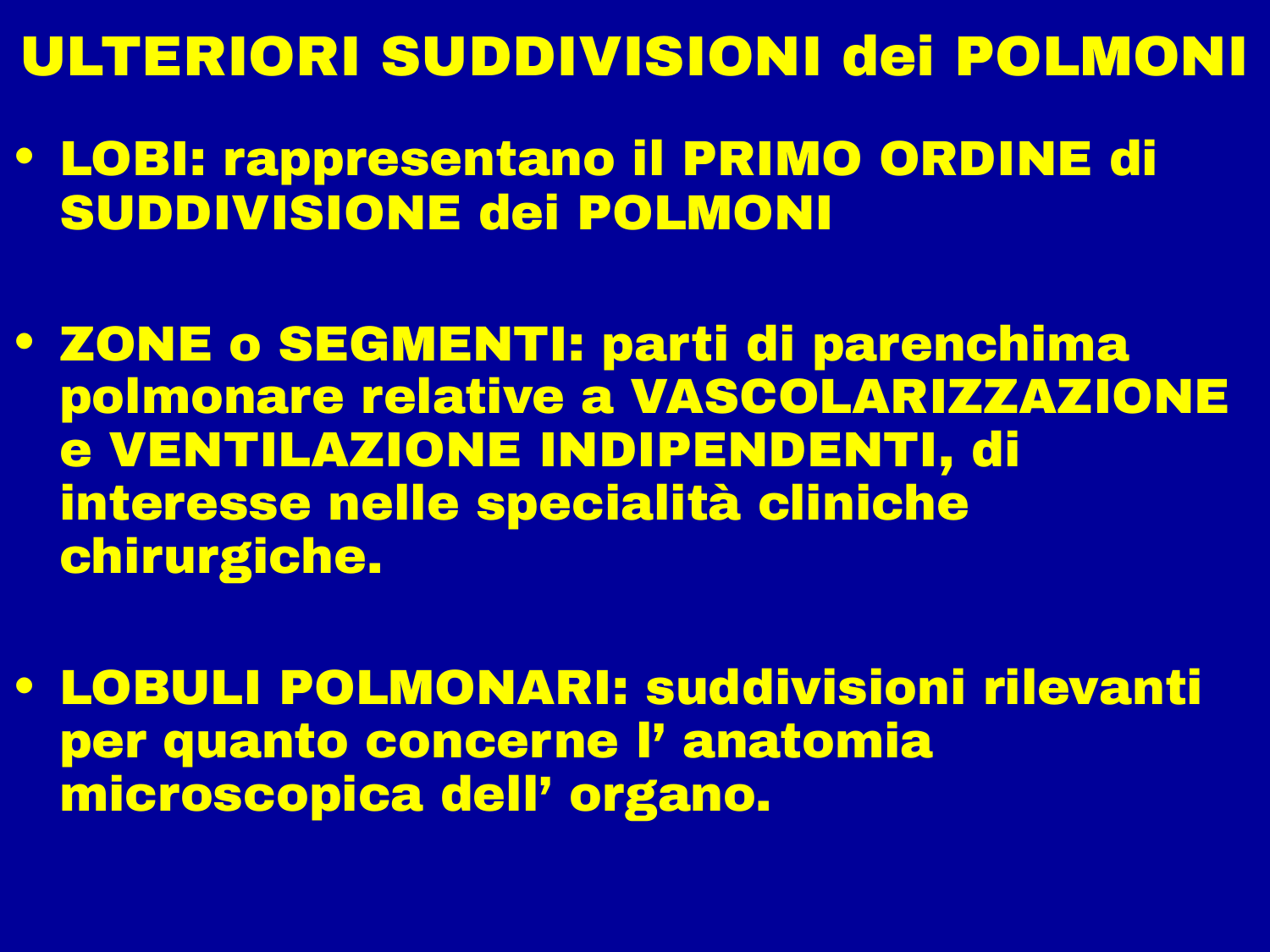

# ULTERIORI SUDDIVISIONI dei POLMONI
LOBI: rappresentano il PRIMO ORDINE di SUDDIVISIONE dei POLMONI

ZONE o SEGMENTI: parti di parenchima polmonare relative a VASCOLARIZZAZIONE e VENTILAZIONE INDIPENDENTI, di interesse nelle specialità cliniche chirurgiche.

LOBULI POLMONARI: suddivisioni rilevanti per quanto concerne l’ anatomia microscopica dell’ organo.